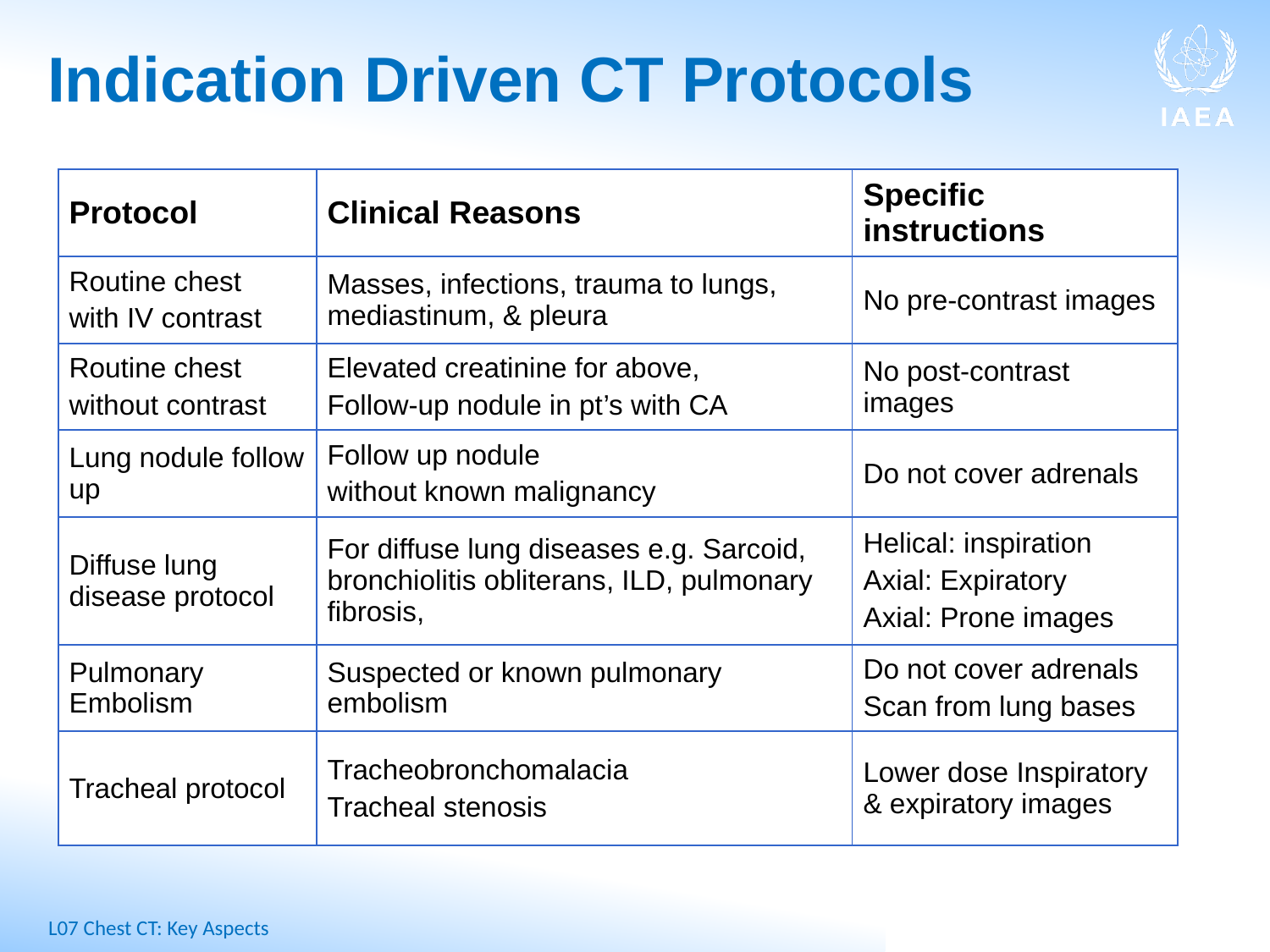

# Indication Driven CT Protocols
| Protocol | Clinical Reasons | Specific instructions |
| --- | --- | --- |
| Routine chest with IV contrast | Masses, infections, trauma to lungs, mediastinum, & pleura | No pre-contrast images |
| Routine chest without contrast | Elevated creatinine for above, Follow-up nodule in pt’s with CA | No post-contrast images |
| Lung nodule follow up | Follow up nodule without known malignancy | Do not cover adrenals |
| Diffuse lung disease protocol | For diffuse lung diseases e.g. Sarcoid, bronchiolitis obliterans, ILD, pulmonary fibrosis, | Helical: inspiration Axial: Expiratory Axial: Prone images |
| Pulmonary Embolism | Suspected or known pulmonary embolism | Do not cover adrenals Scan from lung bases |
| Tracheal protocol | Tracheobronchomalacia Tracheal stenosis | Lower dose Inspiratory & expiratory images |